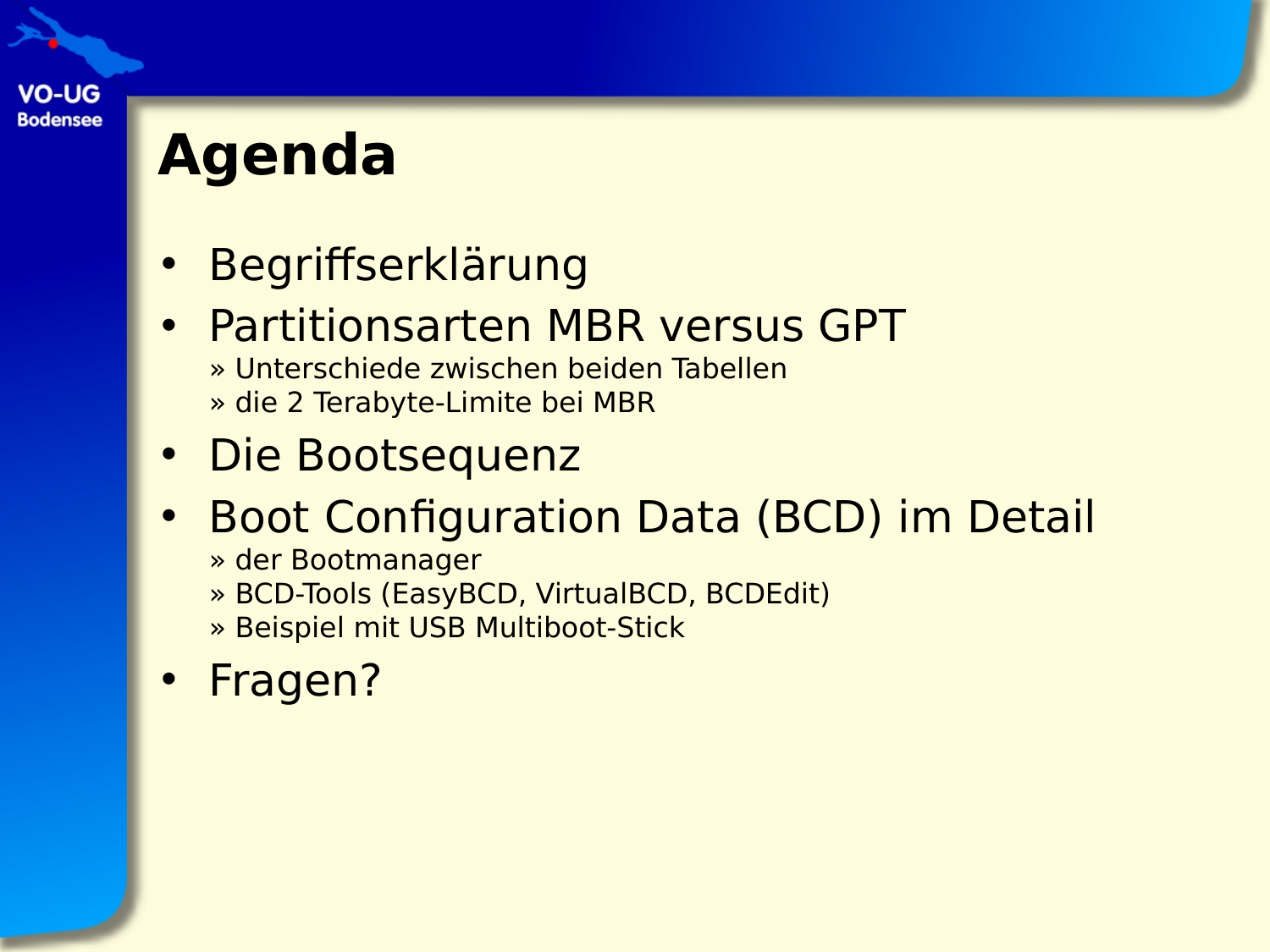

# Agenda
Begriffserklärung
Partitionsarten MBR versus GPT
» Unterschiede zwischen beiden Tabellen
» die 2 Terabyte-Limite bei MBR
Die Bootsequenz
Boot Configuration Data (BCD) im Detail
» der Bootmanager
» BCD-Tools (EasyBCD, VirtualBCD, BCDEdit)
» Beispiel mit USB Multiboot-Stick
Fragen?